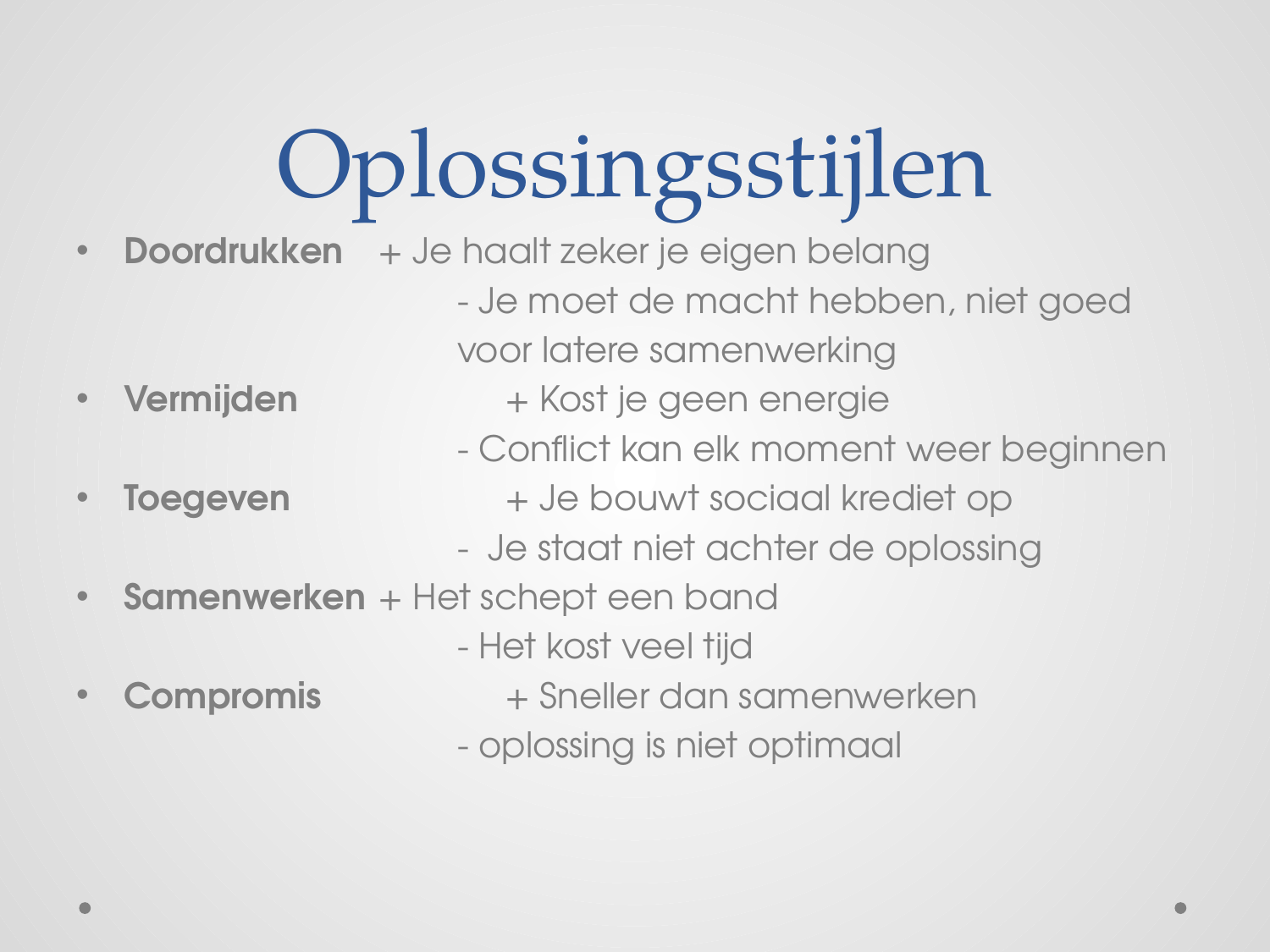

# Oplossingsstijlen
Doordrukken 	+ Je haalt zeker je eigen belang
			- Je moet de macht hebben, niet goed
			voor latere samenwerking
Vermijden		+ Kost je geen energie
			- Conflict kan elk moment weer beginnen
Toegeven		+ Je bouwt sociaal krediet op
			-  Je staat niet achter de oplossing
Samenwerken	+ Het schept een band
			- Het kost veel tijd
Compromis		+ Sneller dan samenwerken
			- oplossing is niet optimaal